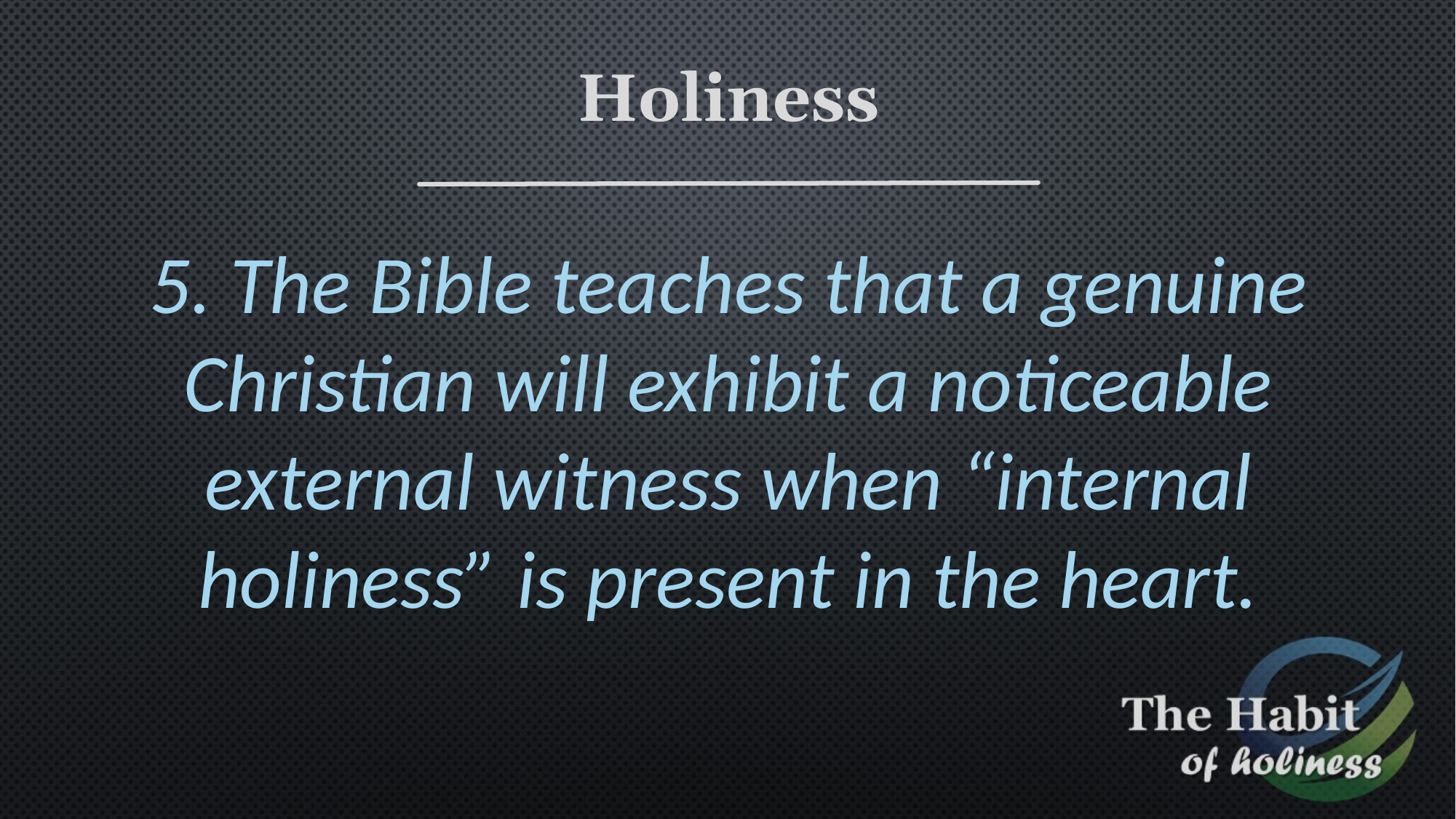

Holiness
5. The Bible teaches that a genuine Christian will exhibit a noticeable external witness when “internal holiness” is present in the heart.